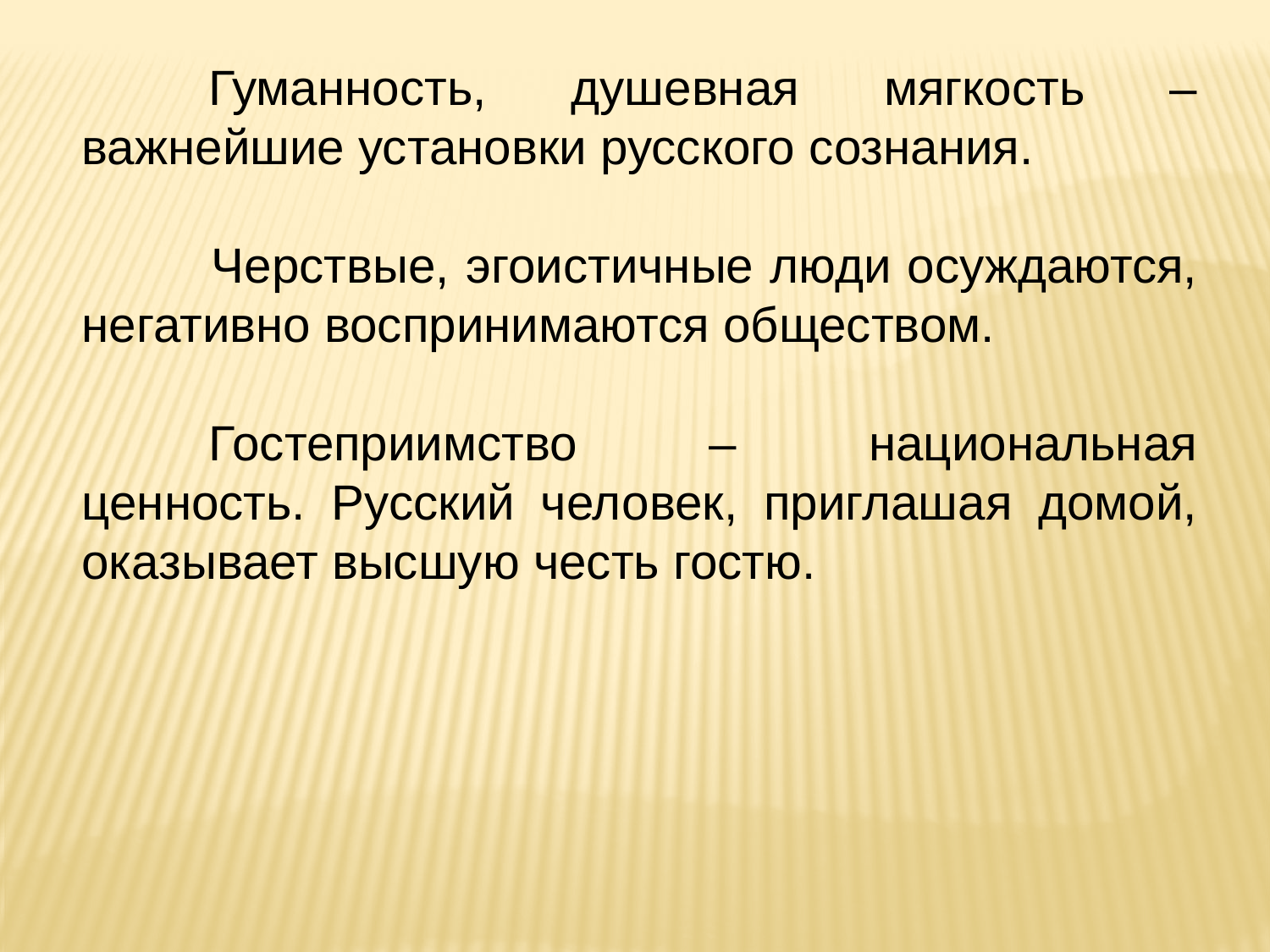

Гуманность, душевная мягкость – важнейшие установки русского сознания.

 	Черствые, эгоистичные люди осуждаются, негативно воспринимаются обществом.

	Гостеприимство – национальная ценность. Русский человек, приглашая домой, оказывает высшую честь гостю.